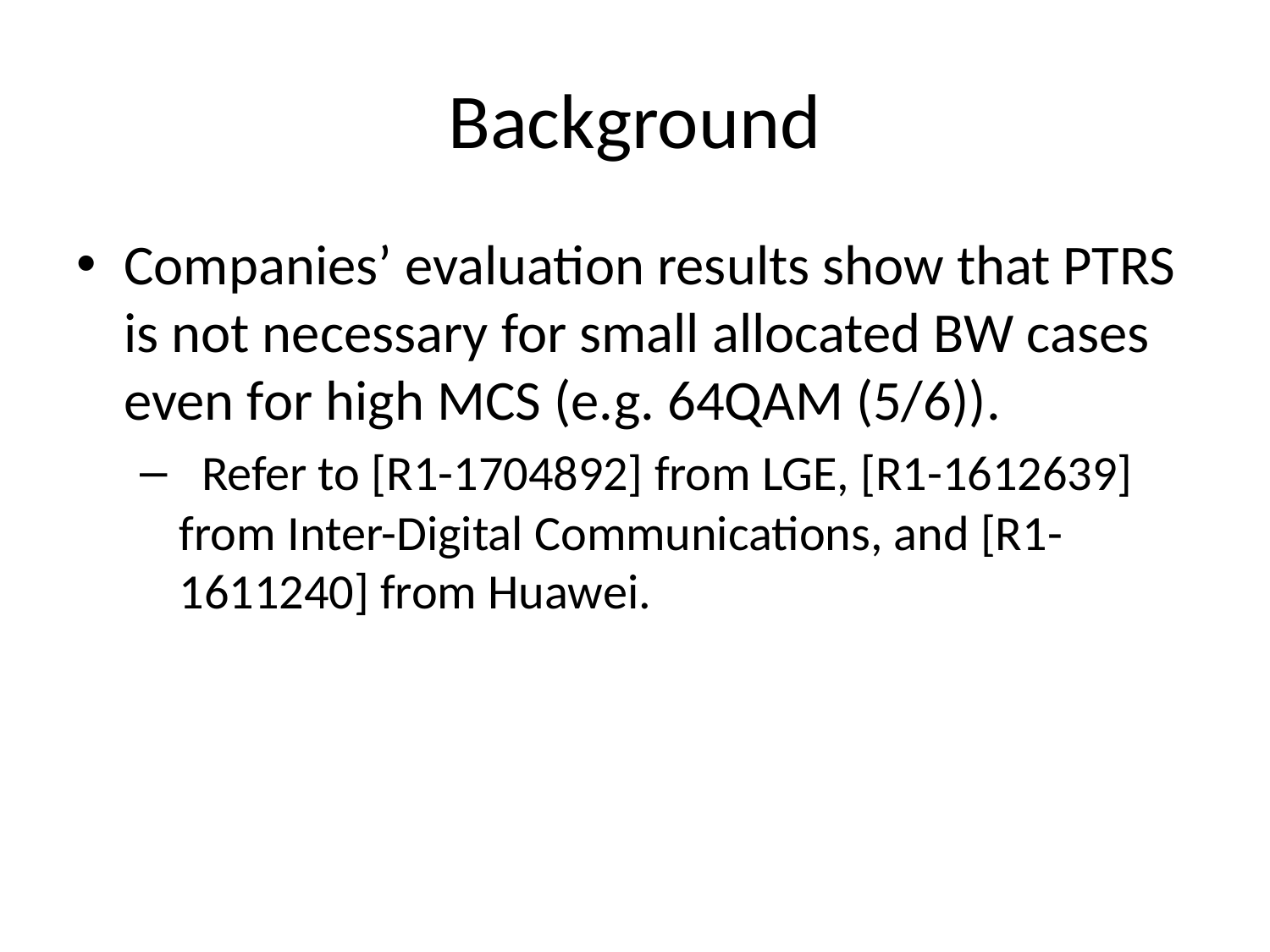

# Background
Companies’ evaluation results show that PTRS is not necessary for small allocated BW cases even for high MCS (e.g. 64QAM (5/6)).
  Refer to [R1-1704892] from LGE, [R1-1612639] from Inter-Digital Communications, and [R1-1611240] from Huawei.